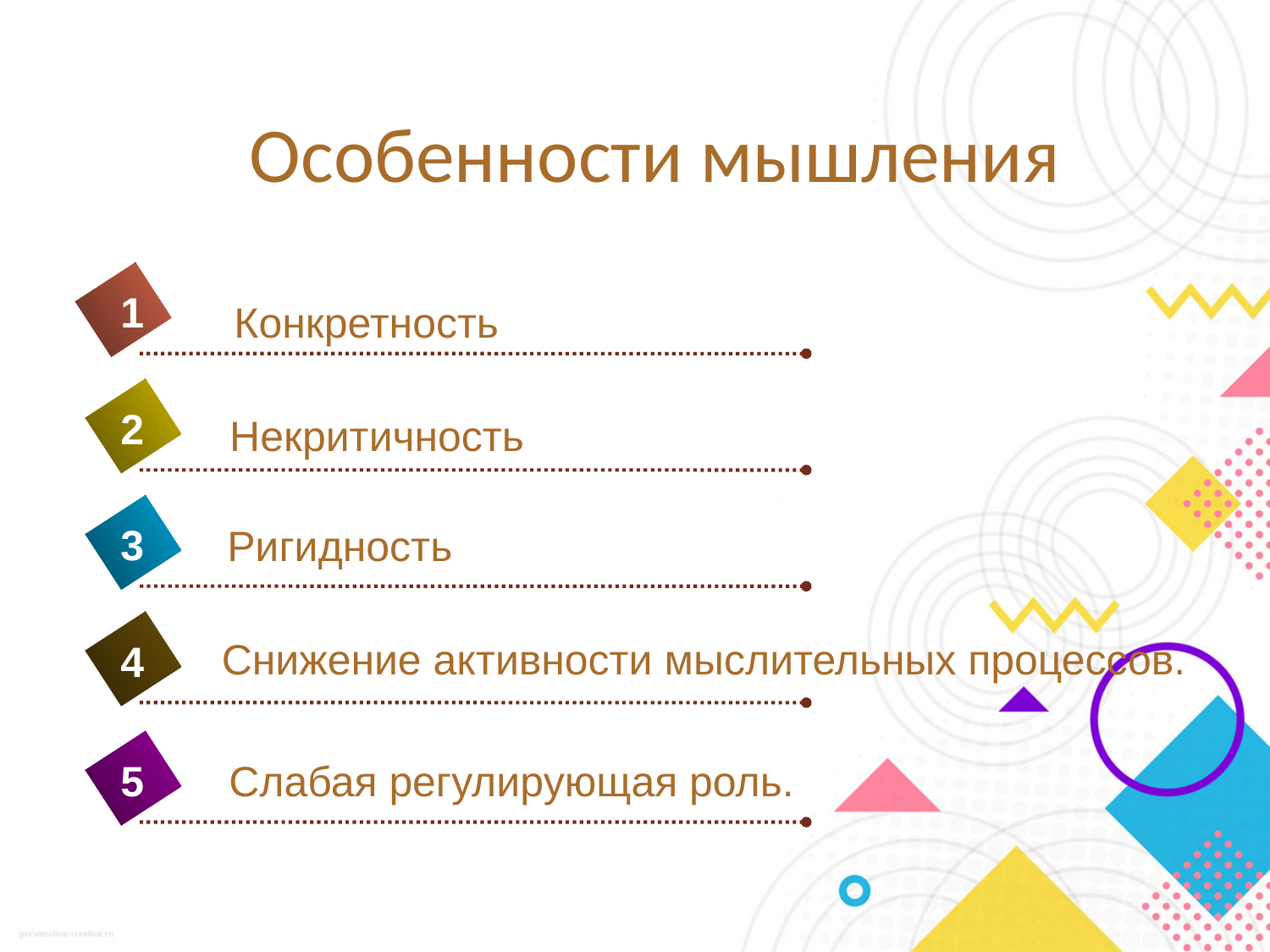

# Особенности мышления

1
Конкретность

2
Некритичность

3
Ригидность

Снижение активности мыслительных процессов.
4

5
Слабая регулирующая роль.